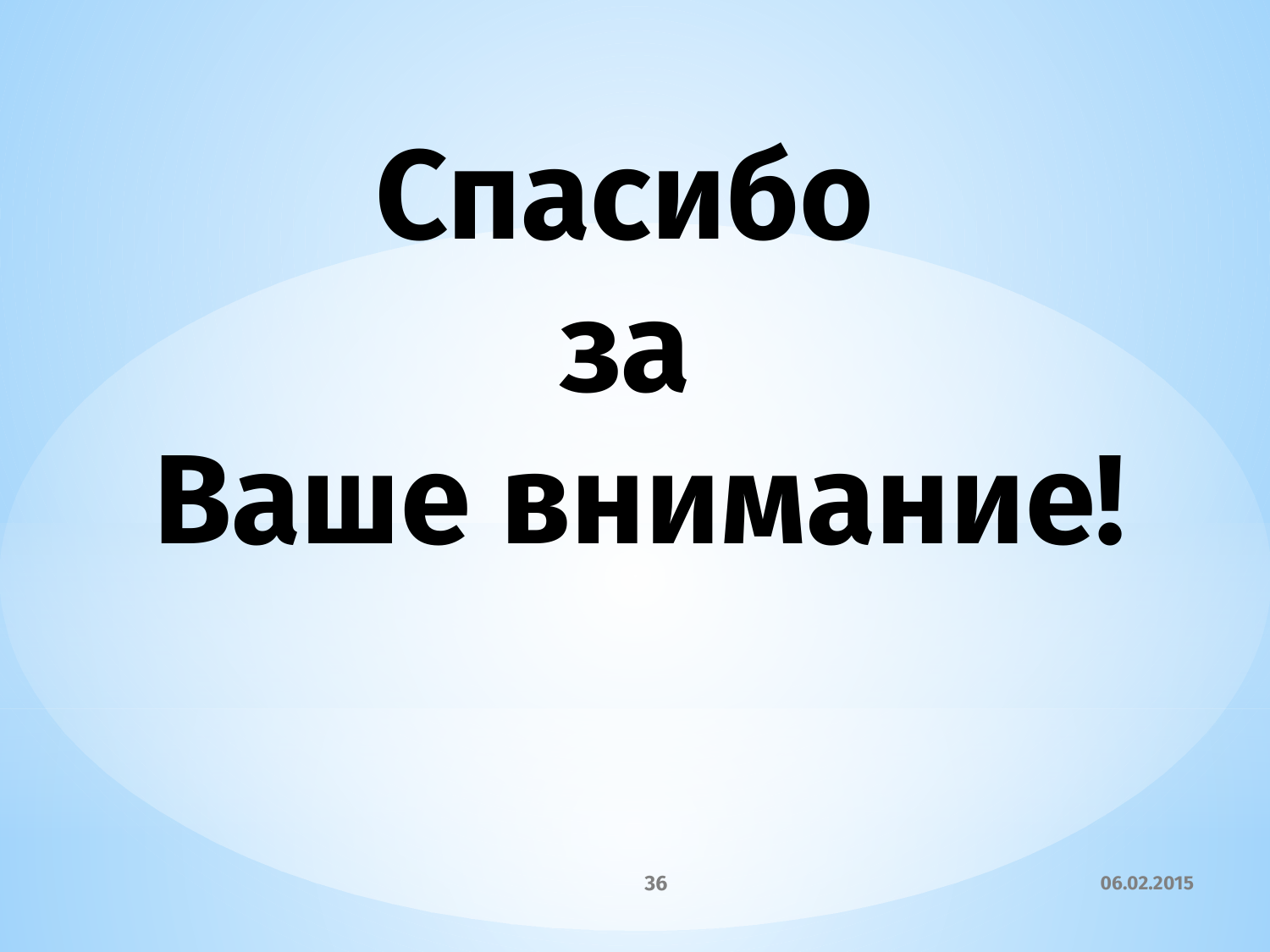

# Спасибо за Ваше внимание!
36
06.02.2015